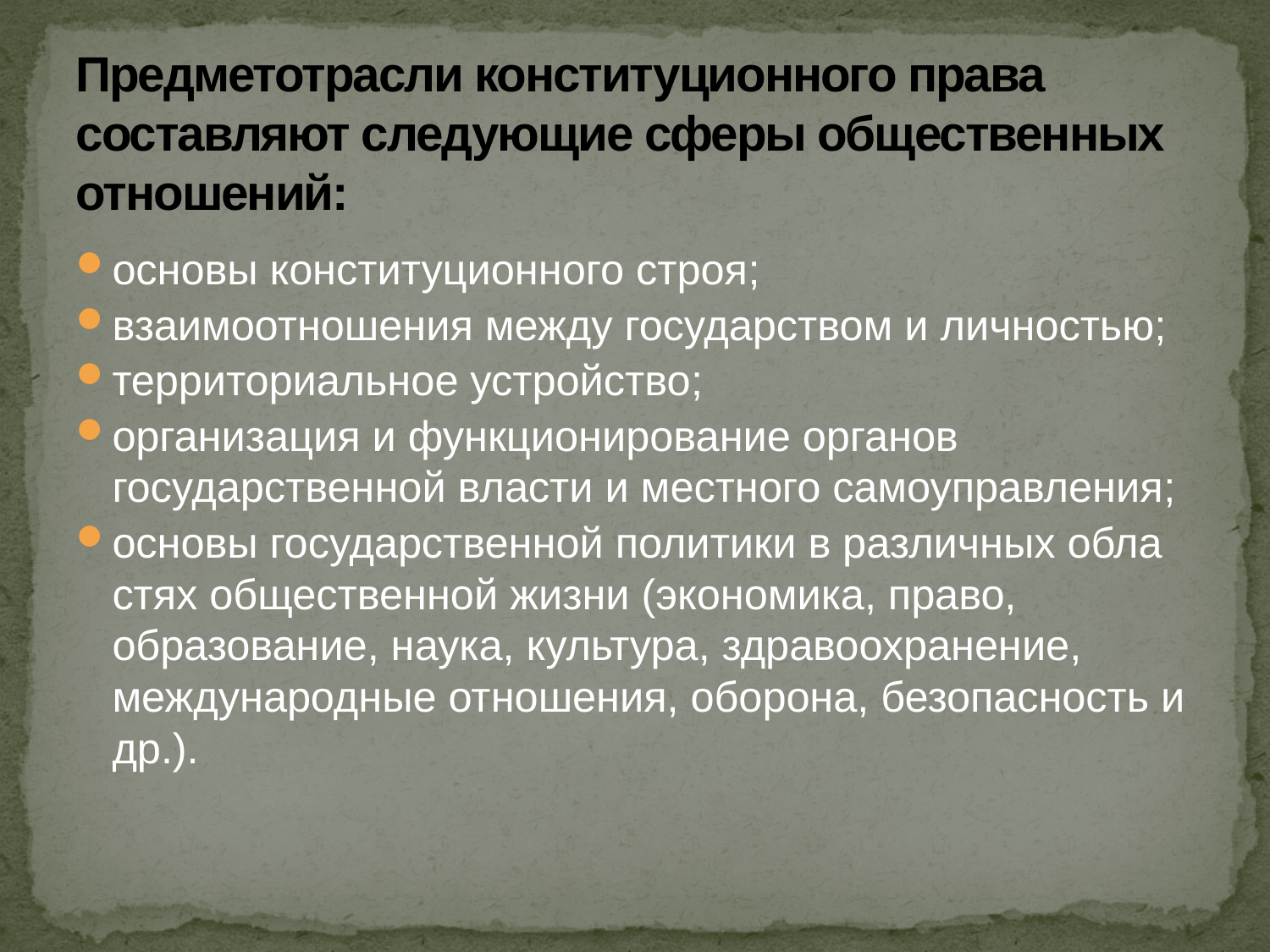

# Предметотрасли конституционного права составляют следующие сферы общест­венных отношений:
основы конституционного строя;
взаимоотношения между государством и личностью;
территориальное устройство;
организация и функционирование органов государственной власти и местного самоуправления;
основы государственной политики в различных обла­стях общественной жизни (экономика, право, образование, наука, культура, здравоохранение, международные отношения, оборона, безопасность и др.).